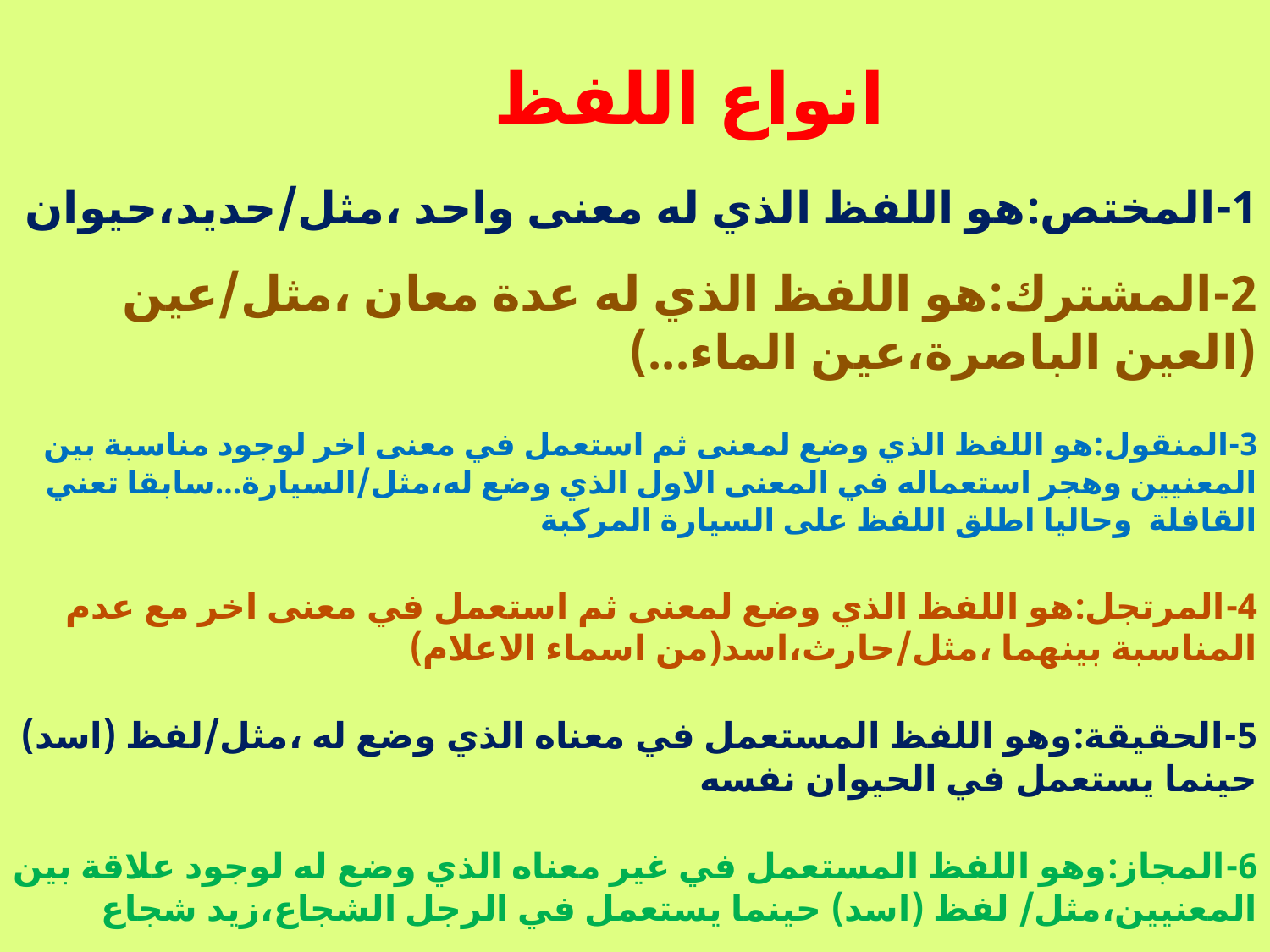

انواع اللفظ
1-المختص:هو اللفظ الذي له معنى واحد ،مثل/حديد،حيوان
2-المشترك:هو اللفظ الذي له عدة معان ،مثل/عين (العين الباصرة،عين الماء...)
3-المنقول:هو اللفظ الذي وضع لمعنى ثم استعمل في معنى اخر لوجود مناسبة بين المعنيين وهجر استعماله في المعنى الاول الذي وضع له،مثل/السيارة...سابقا تعني القافلة  وحاليا اطلق اللفظ على السيارة المركبة
4-المرتجل:هو اللفظ الذي وضع لمعنى ثم استعمل في معنى اخر مع عدم المناسبة بينهما ،مثل/حارث،اسد(من اسماء الاعلام)
5-الحقيقة:وهو اللفظ المستعمل في معناه الذي وضع له ،مثل/لفظ (اسد) حينما يستعمل في الحيوان نفسه
6-المجاز:وهو اللفظ المستعمل في غير معناه الذي وضع له لوجود علاقة بين المعنيين،مثل/ لفظ (اسد) حينما يستعمل في الرجل الشجاع،زيد شجاع